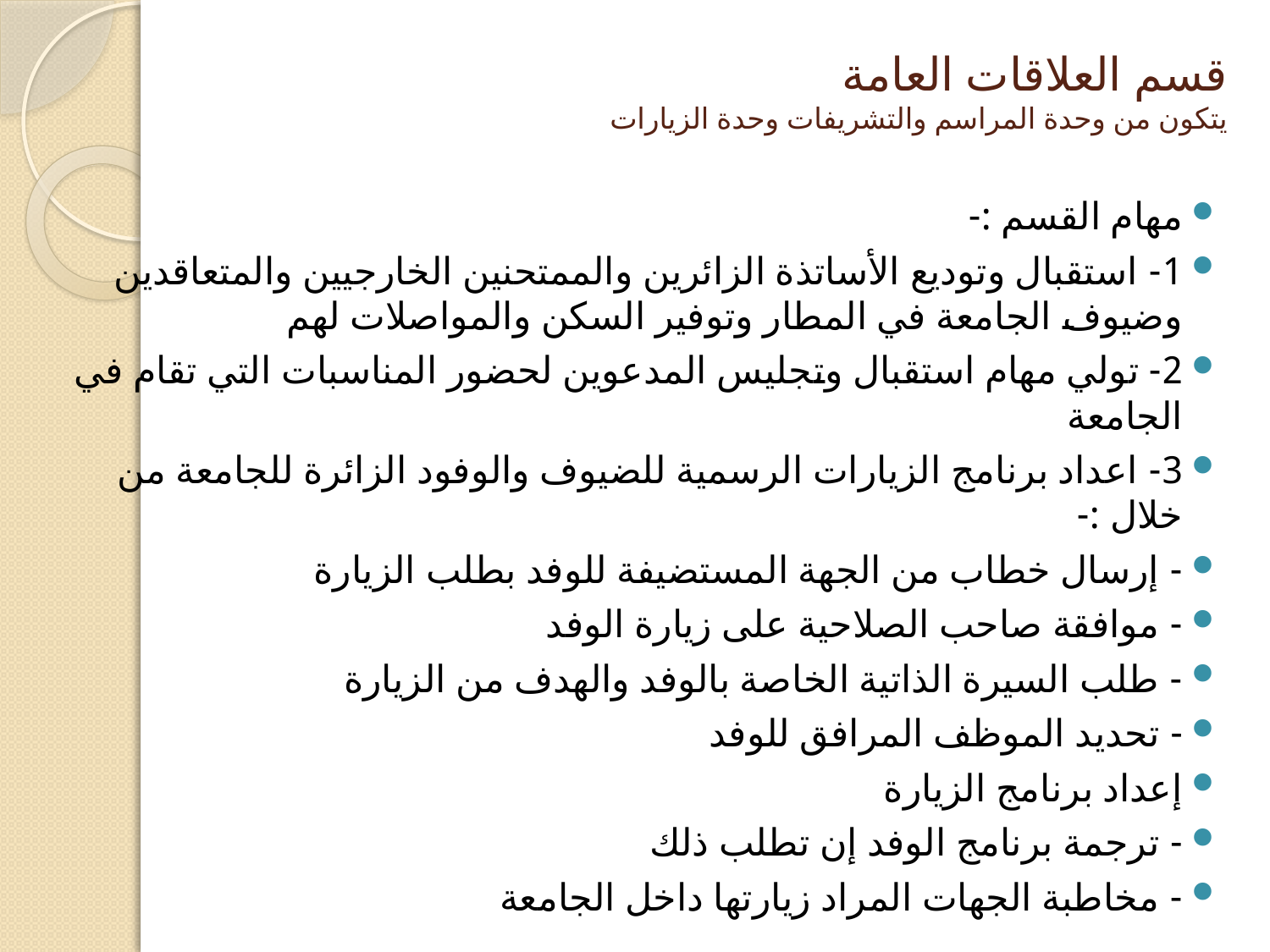

# قسم العلاقات العامة يتكون من وحدة المراسم والتشريفات وحدة الزيارات
مهام القسم :-
1- استقبال وتوديع الأساتذة الزائرين والممتحنين الخارجيين والمتعاقدين وضيوف الجامعة في المطار وتوفير السكن والمواصلات لهم
2- تولي مهام استقبال وتجليس المدعوين لحضور المناسبات التي تقام في الجامعة
3- اعداد برنامج الزيارات الرسمية للضيوف والوفود الزائرة للجامعة من خلال :-
- إرسال خطاب من الجهة المستضيفة للوفد بطلب الزيارة
- موافقة صاحب الصلاحية على زيارة الوفد
- طلب السيرة الذاتية الخاصة بالوفد والهدف من الزيارة
- تحديد الموظف المرافق للوفد
إعداد برنامج الزيارة
- ترجمة برنامج الوفد إن تطلب ذلك
- مخاطبة الجهات المراد زيارتها داخل الجامعة